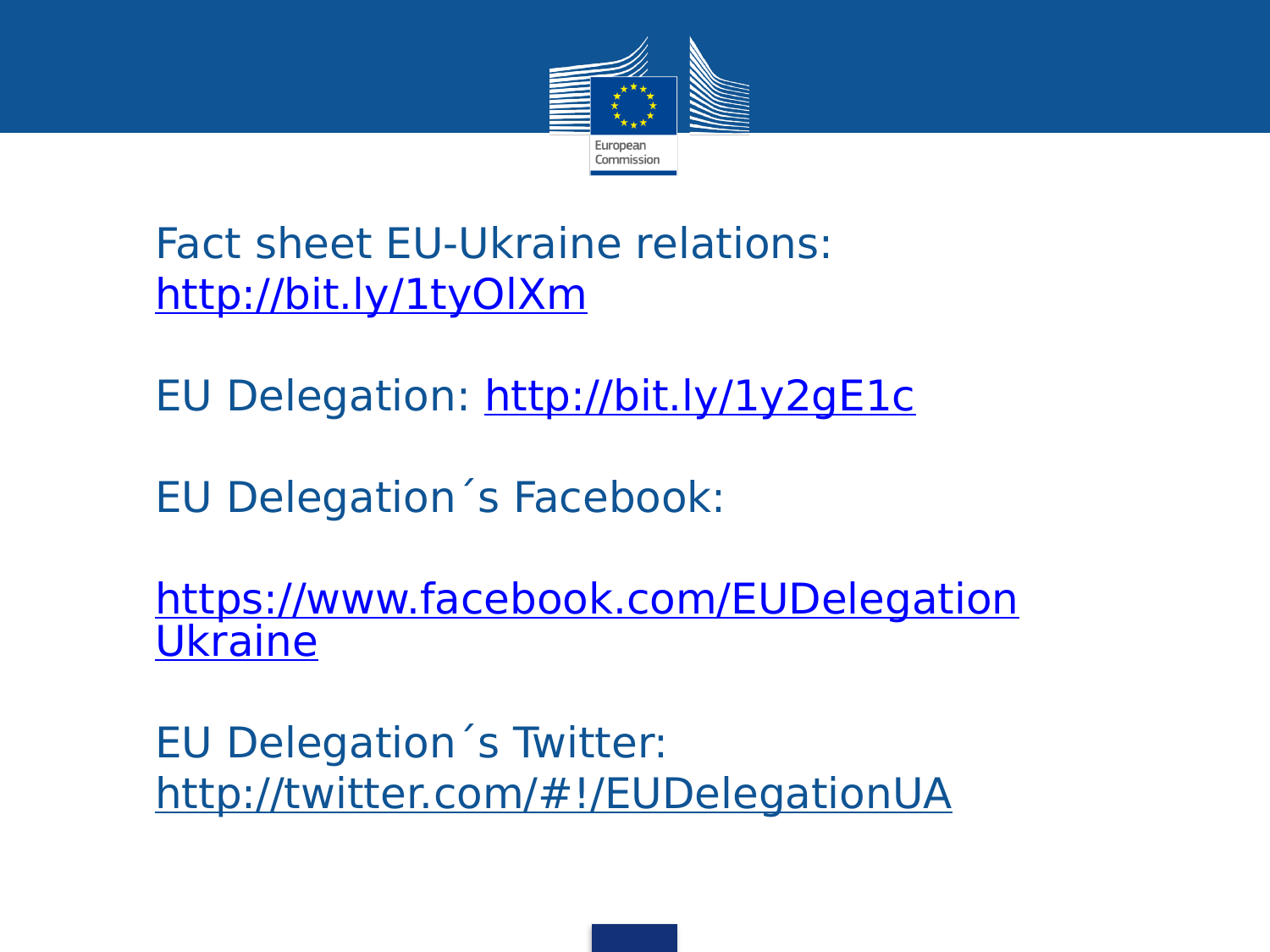

Fact sheet EU-Ukraine relations:
http://bit.ly/1tyOlXm

EU Delegation: http://bit.ly/1y2gE1c

EU Delegation´s Facebook:

https://www.facebook.com/EUDelegationUkraine

EU Delegation´s Twitter:
http://twitter.com/#!/EUDelegationUA